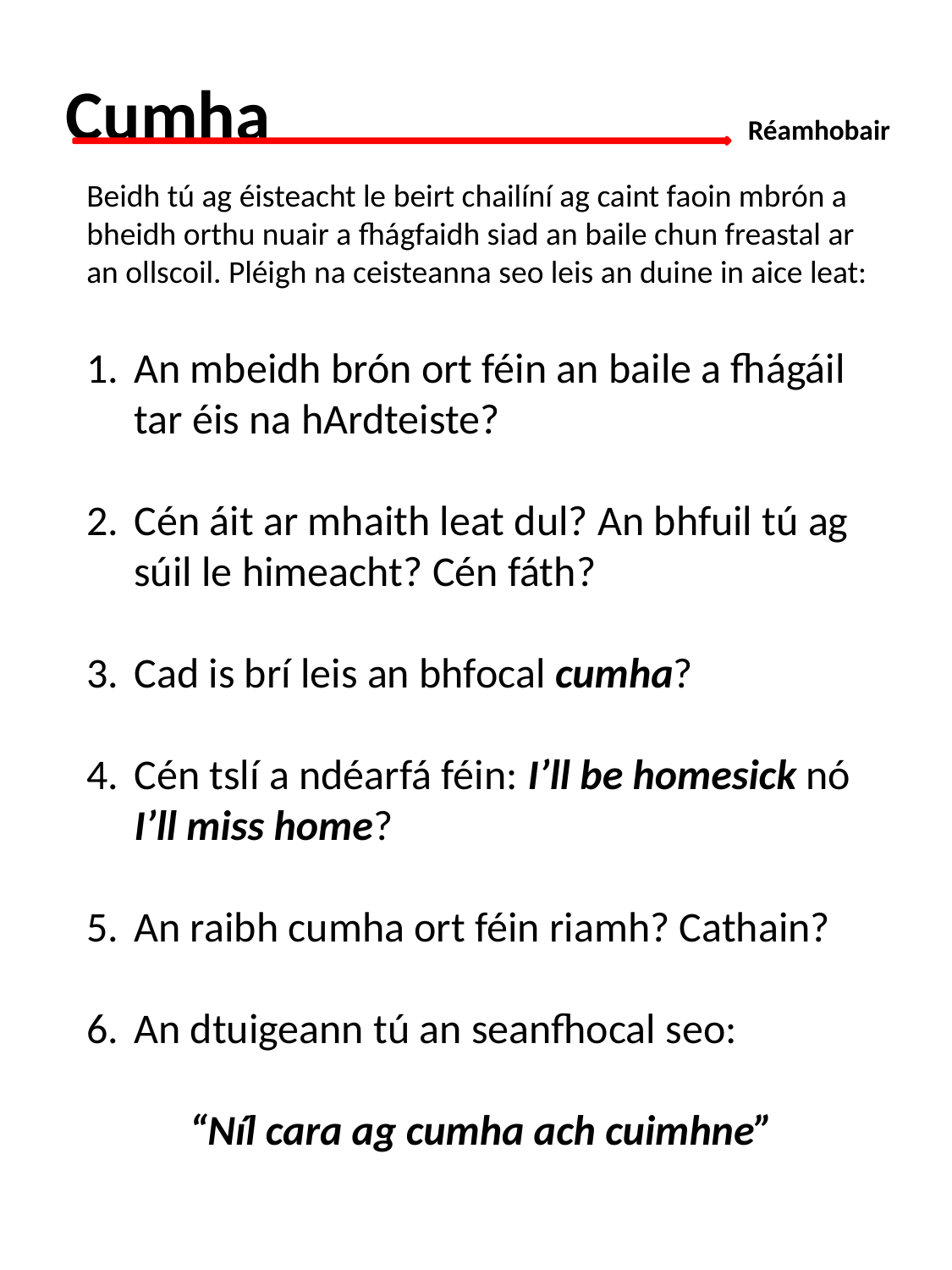

Cumha	           		   Réamhobair

Beidh tú ag éisteacht le beirt chailíní ag caint faoin mbrón a bheidh orthu nuair a fhágfaidh siad an baile chun freastal ar an ollscoil. Pléigh na ceisteanna seo leis an duine in aice leat:

An mbeidh brón ort féin an baile a fhágáil tar éis na hArdteiste?

Cén áit ar mhaith leat dul? An bhfuil tú ag súil le himeacht? Cén fáth?

Cad is brí leis an bhfocal cumha?

Cén tslí a ndéarfá féin: I’ll be homesick nó I’ll miss home?

An raibh cumha ort féin riamh? Cathain?

An dtuigeann tú an seanfhocal seo:

“Níl cara ag cumha ach cuimhne”